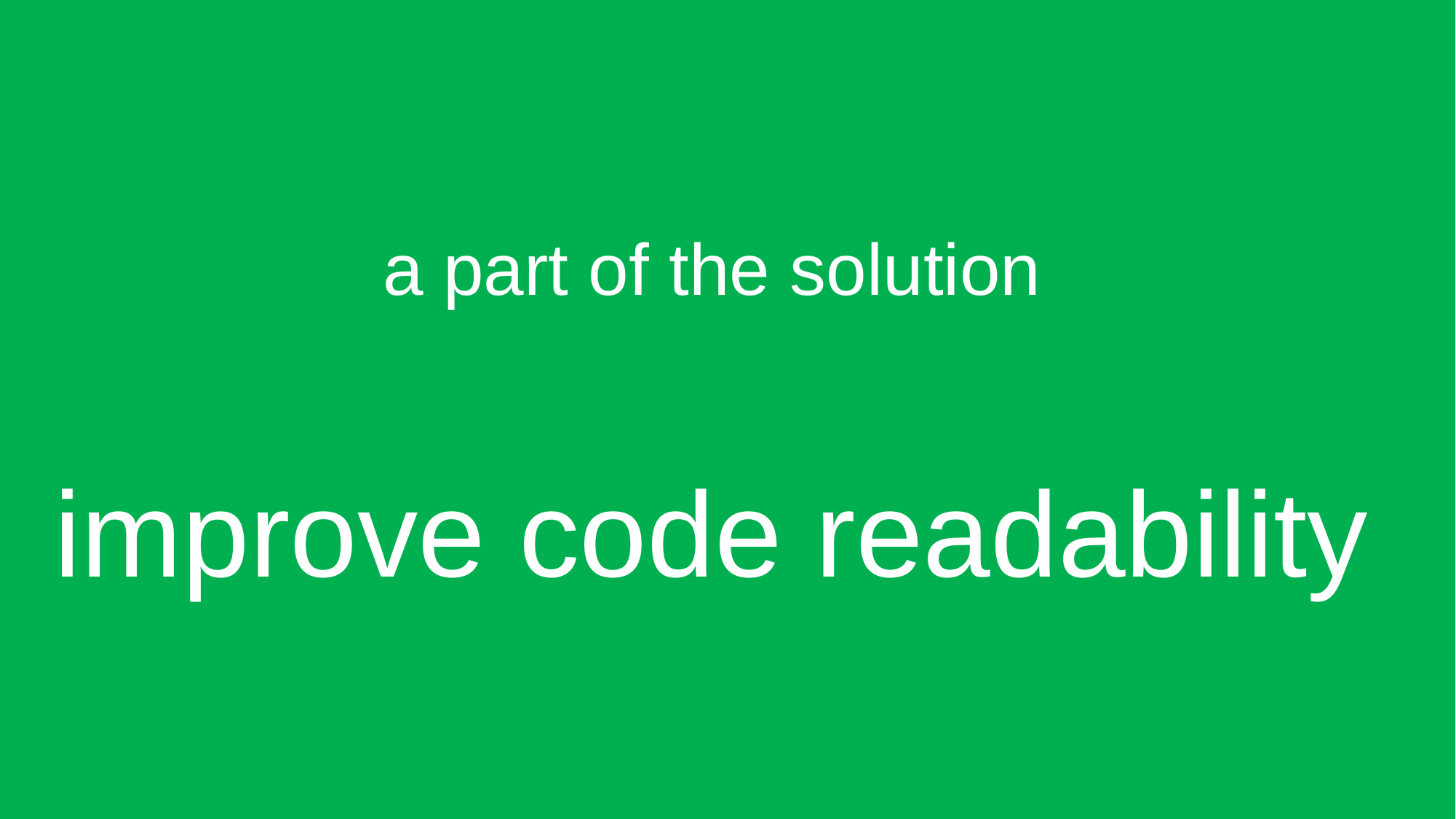

a part of the solution

improve code readability